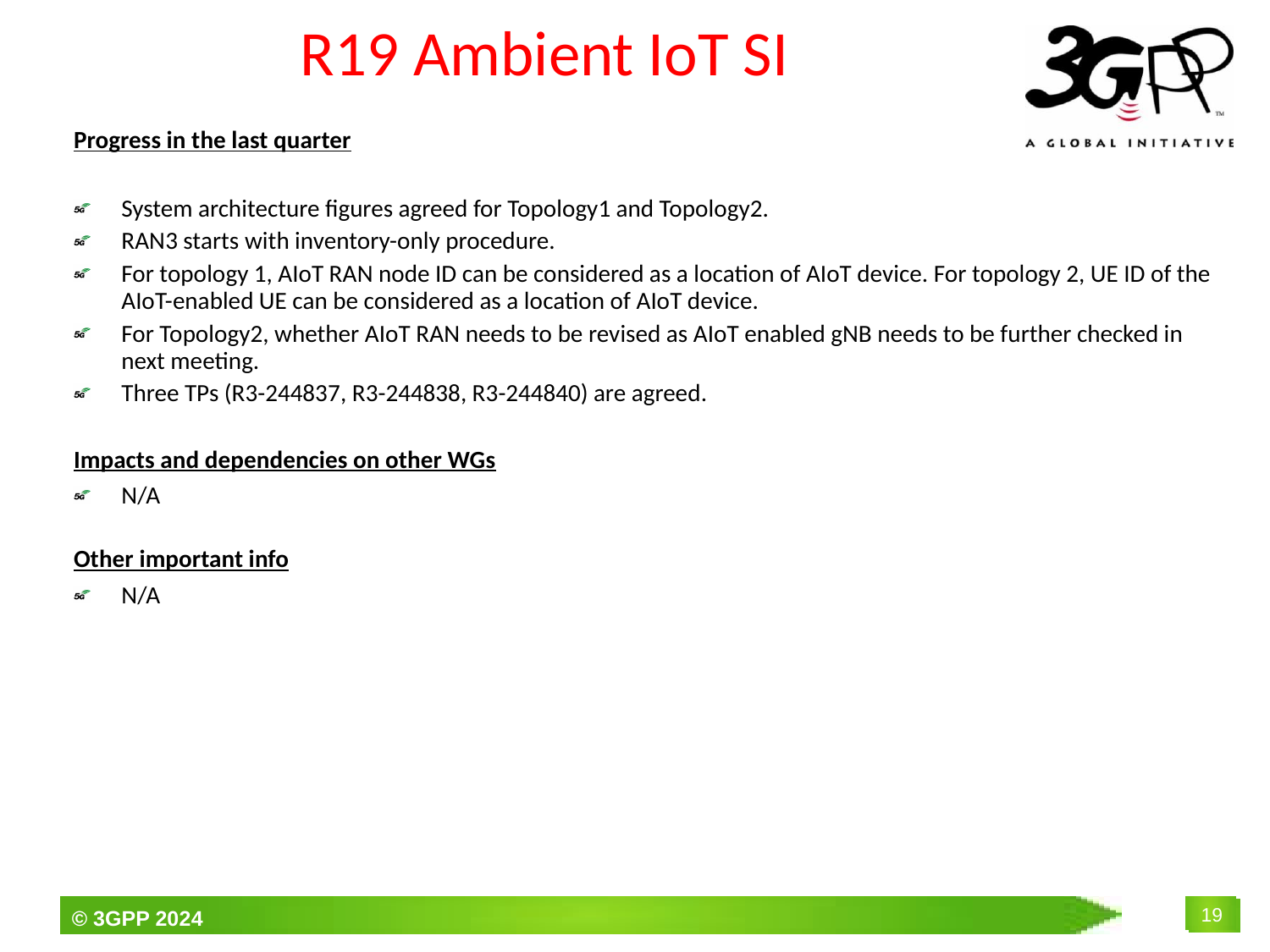

# R19 Ambient IoT SI
Progress in the last quarter

System architecture figures agreed for Topology1 and Topology2.
RAN3 starts with inventory-only procedure.
For topology 1, AIoT RAN node ID can be considered as a location of AIoT device. For topology 2, UE ID of the AIoT-enabled UE can be considered as a location of AIoT device.
For Topology2, whether AIoT RAN needs to be revised as AIoT enabled gNB needs to be further checked in next meeting.
Three TPs (R3-244837, R3-244838, R3-244840) are agreed.

Impacts and dependencies on other WGs
N/A

Other important info
N/A

19